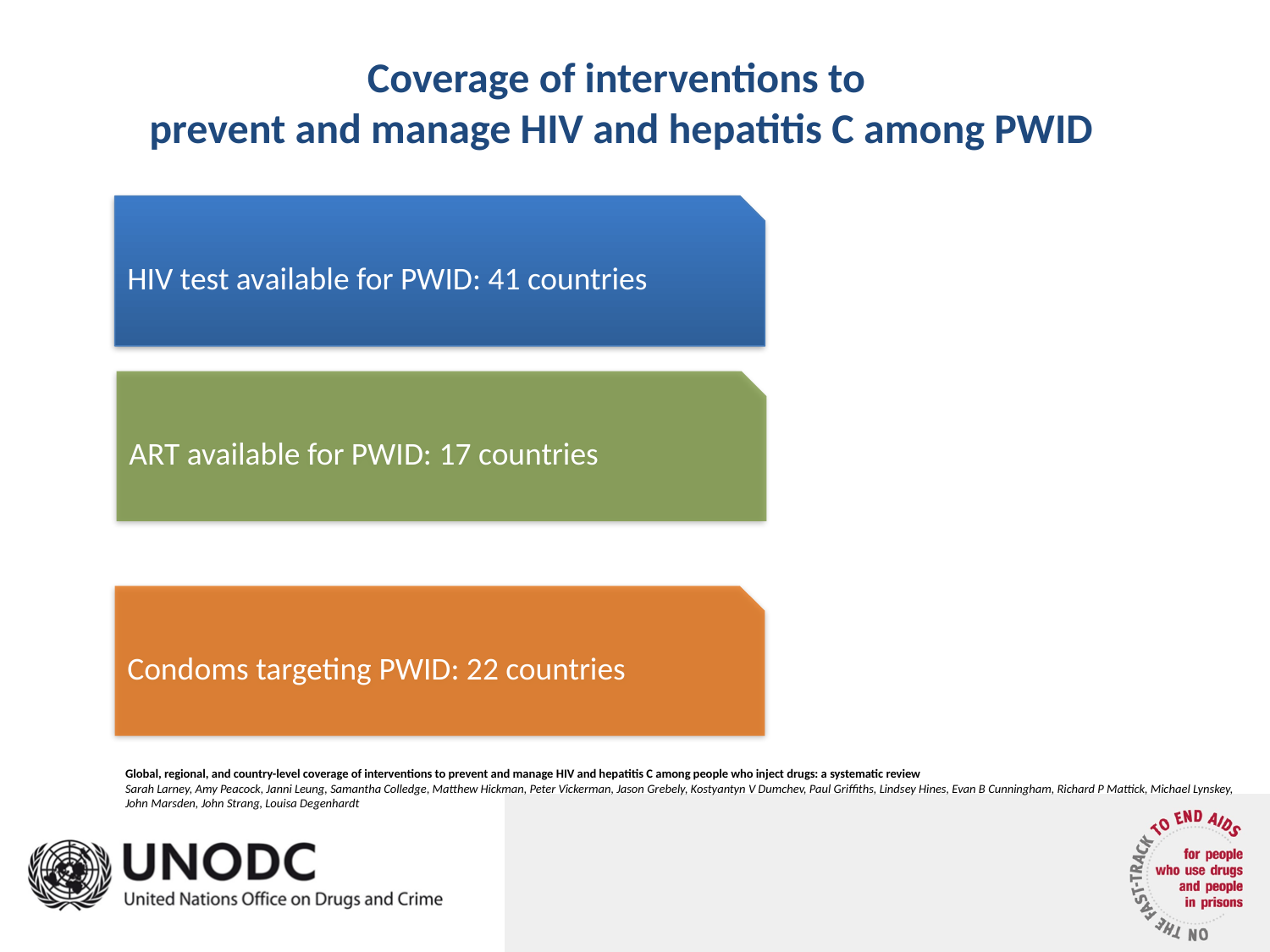

# Coverage of interventions to prevent and manage HIV and hepatitis C among PWID
HIV test available for PWID: 41 countries
ART available for PWID: 17 countries
Condoms targeting PWID: 22 countries
Global, regional, and country-level coverage of interventions to prevent and manage HIV and hepatitis C among people who inject drugs: a systematic review
Sarah Larney, Amy Peacock, Janni Leung, Samantha Colledge, Matthew Hickman, Peter Vickerman, Jason Grebely, Kostyantyn V Dumchev, Paul Griffiths, Lindsey Hines, Evan B Cunningham, Richard P Mattick, Michael Lynskey, John Marsden, John Strang, Louisa Degenhardt